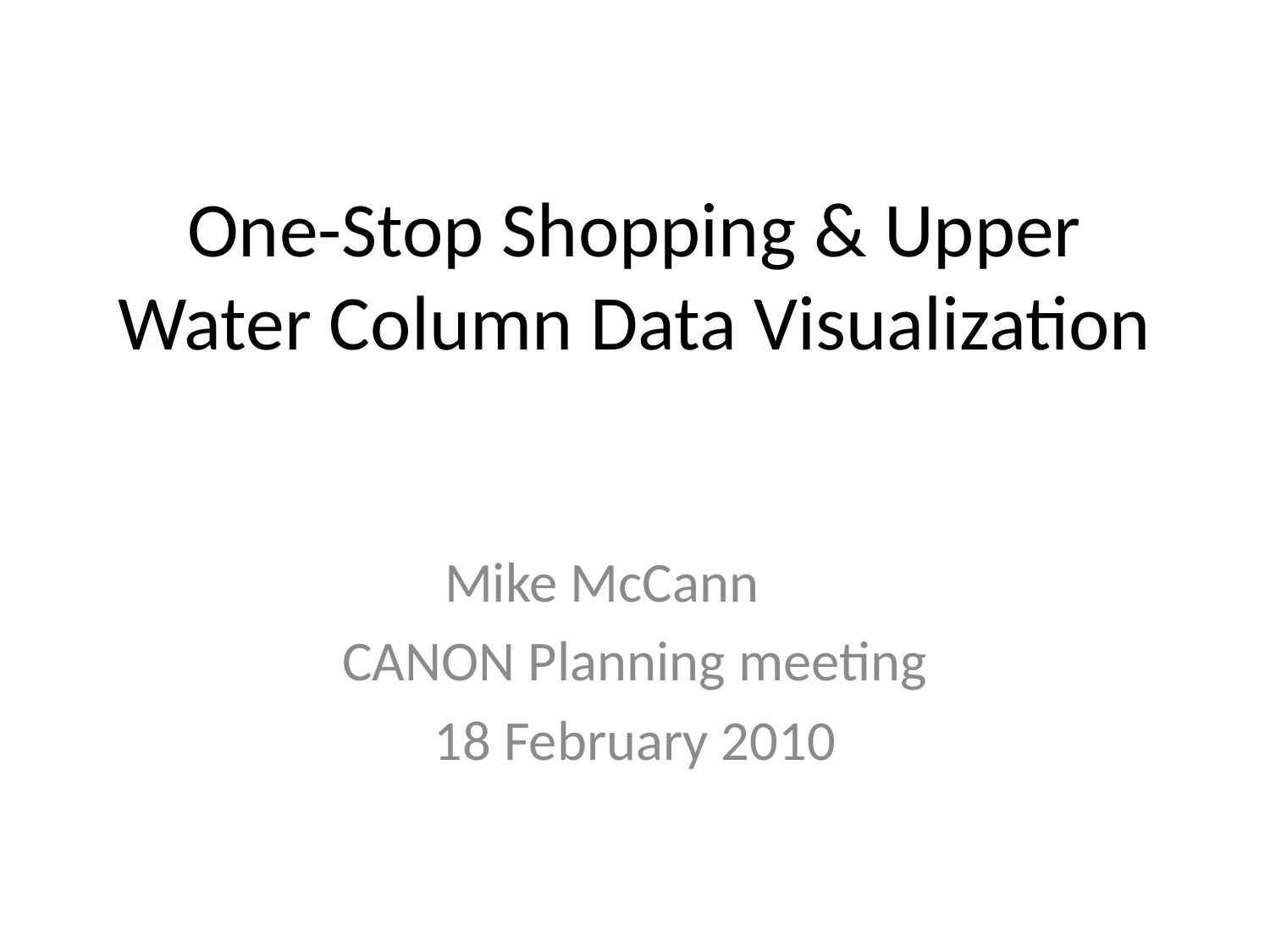

# One-Stop Shopping & Upper Water Column Data Visualization
Mike McCann
CANON Planning meeting
18 February 2010